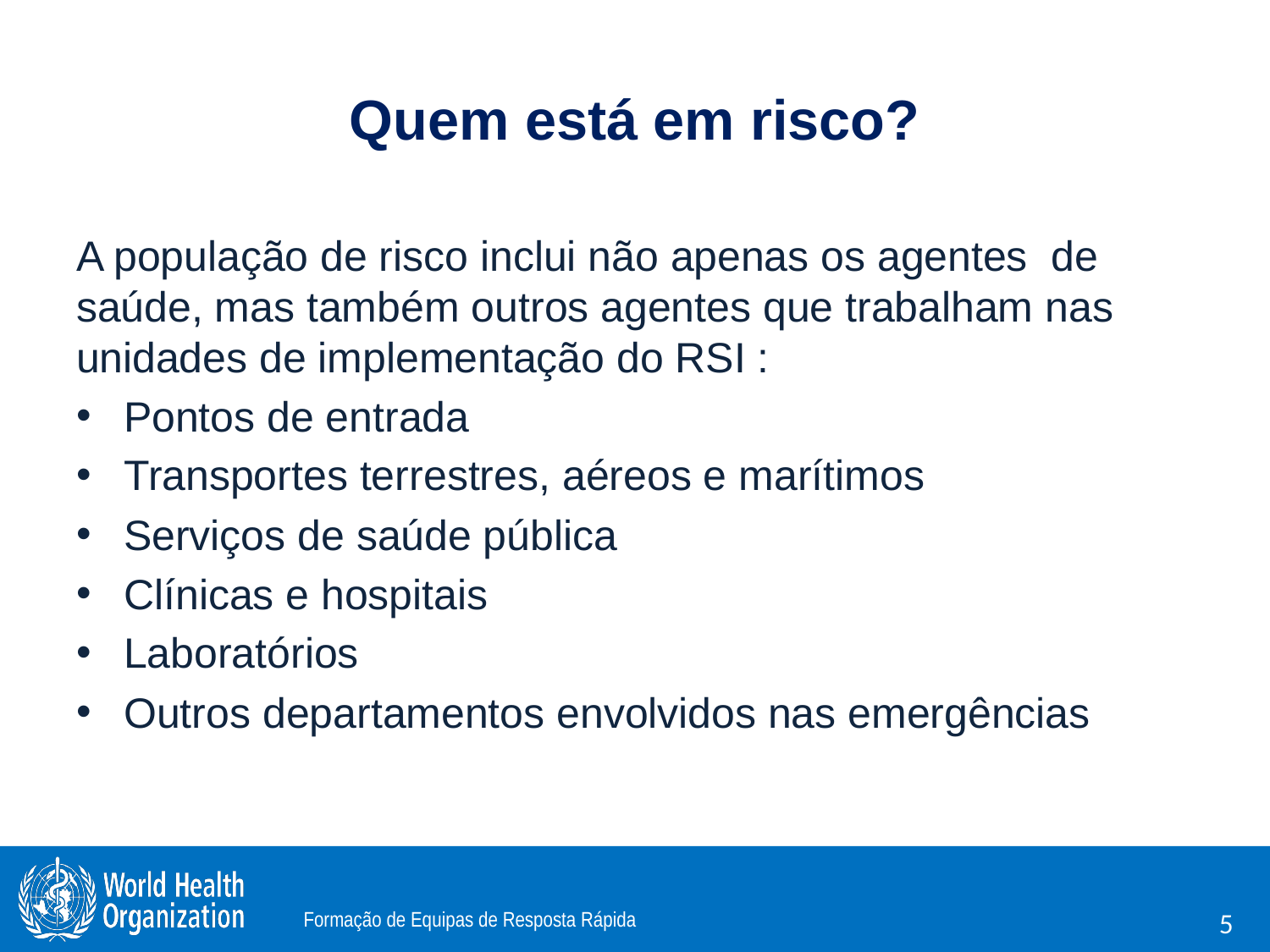

# Quem está em risco?
A população de risco inclui não apenas os agentes  de saúde, mas também outros agentes que trabalham nas unidades de implementação do RSI :
Pontos de entrada
Transportes terrestres, aéreos e marítimos
Serviços de saúde pública
Clínicas e hospitais
Laboratórios
Outros departamentos envolvidos nas emergências